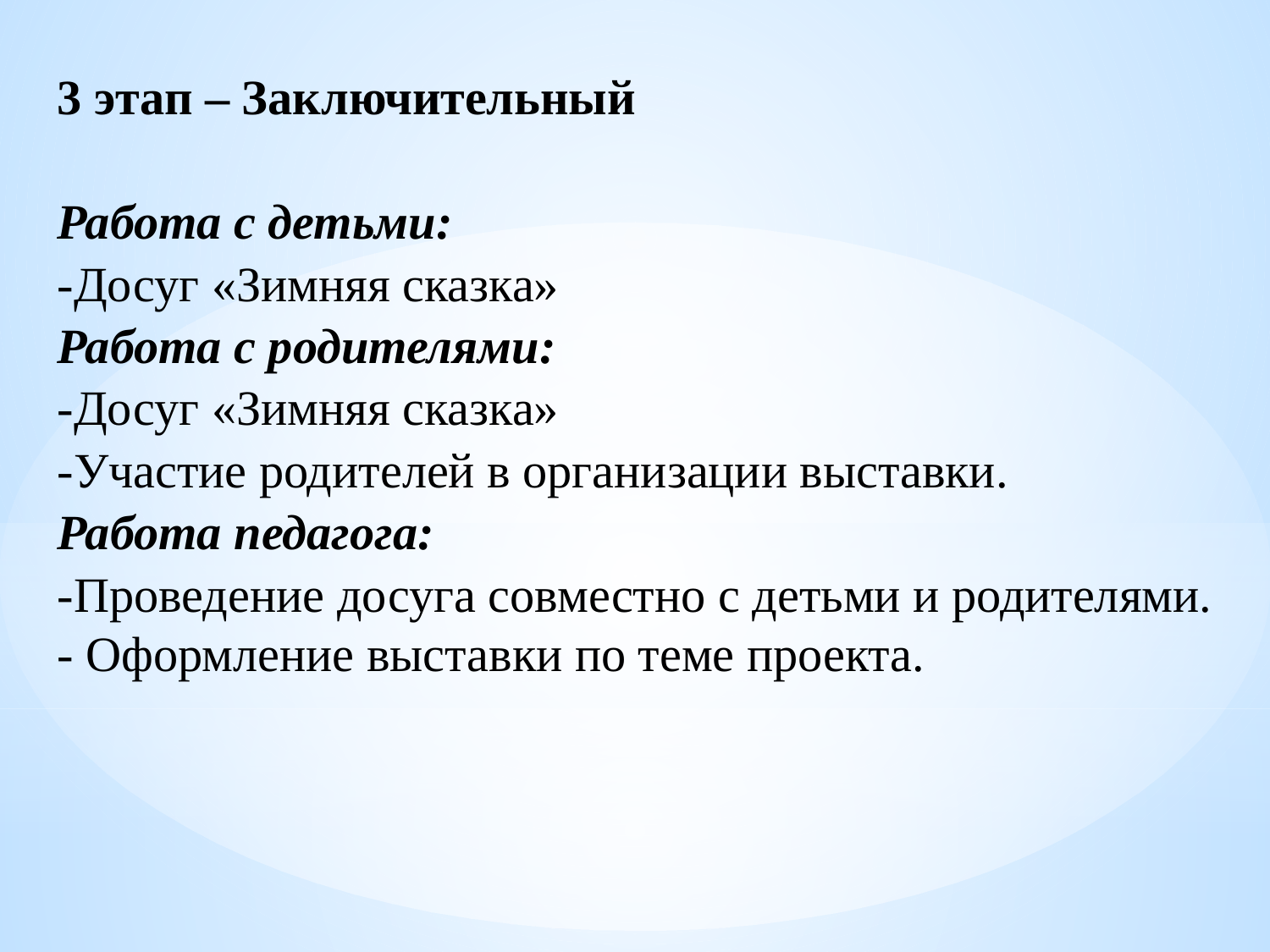

3 этап – Заключительный

Работа с детьми:
-Досуг «Зимняя сказка»
Работа с родителями:
-Досуг «Зимняя сказка»
-Участие родителей в организации выставки.
Работа педагога:
-Проведение досуга совместно с детьми и родителями.
- Оформление выставки по теме проекта.